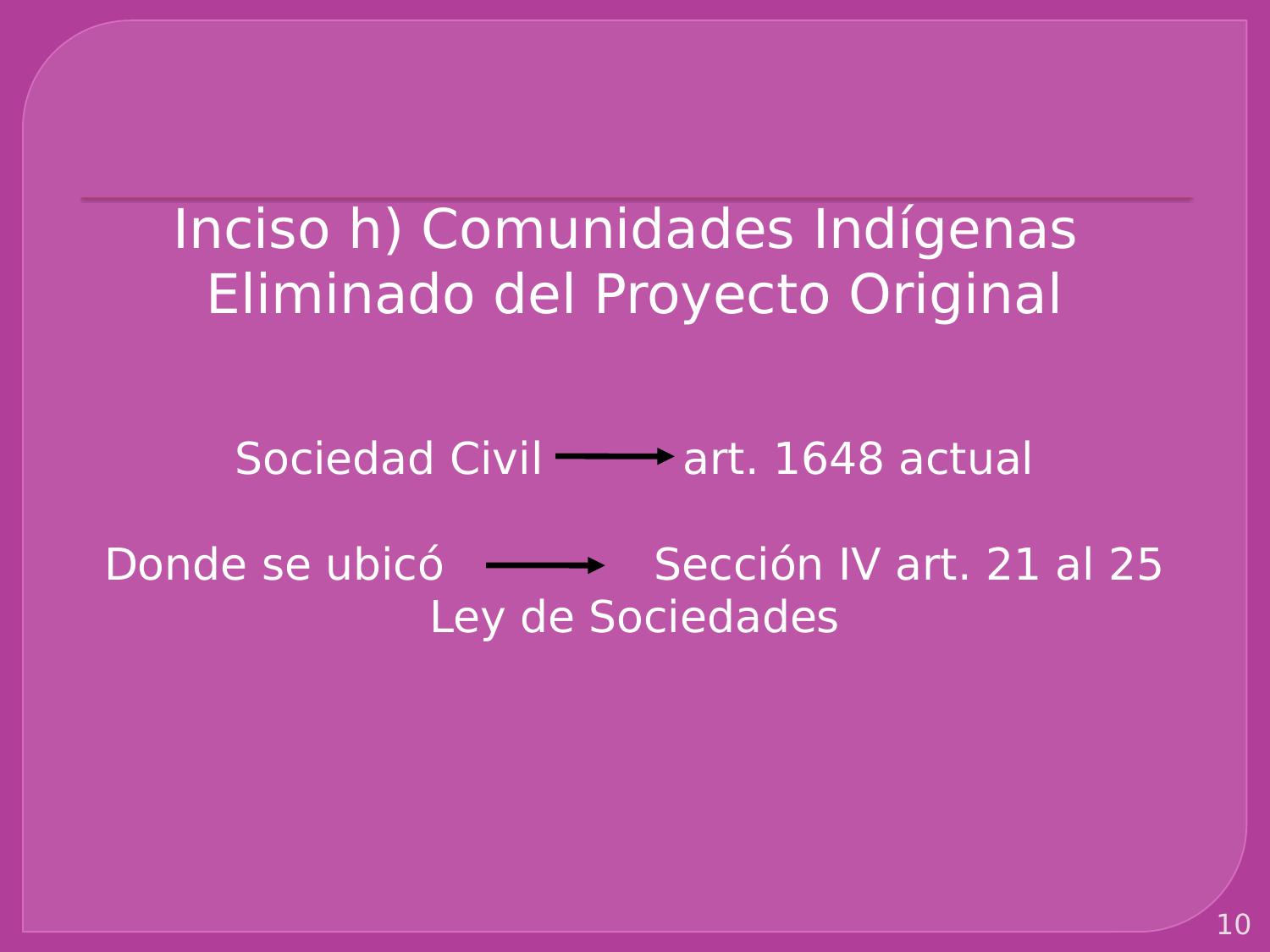

# Inciso h) Comunidades Indígenas Eliminado del Proyecto Original Sociedad Civil          art. 1648 actual Donde se ubicó               Sección IV art. 21 al 25 Ley de Sociedades
10